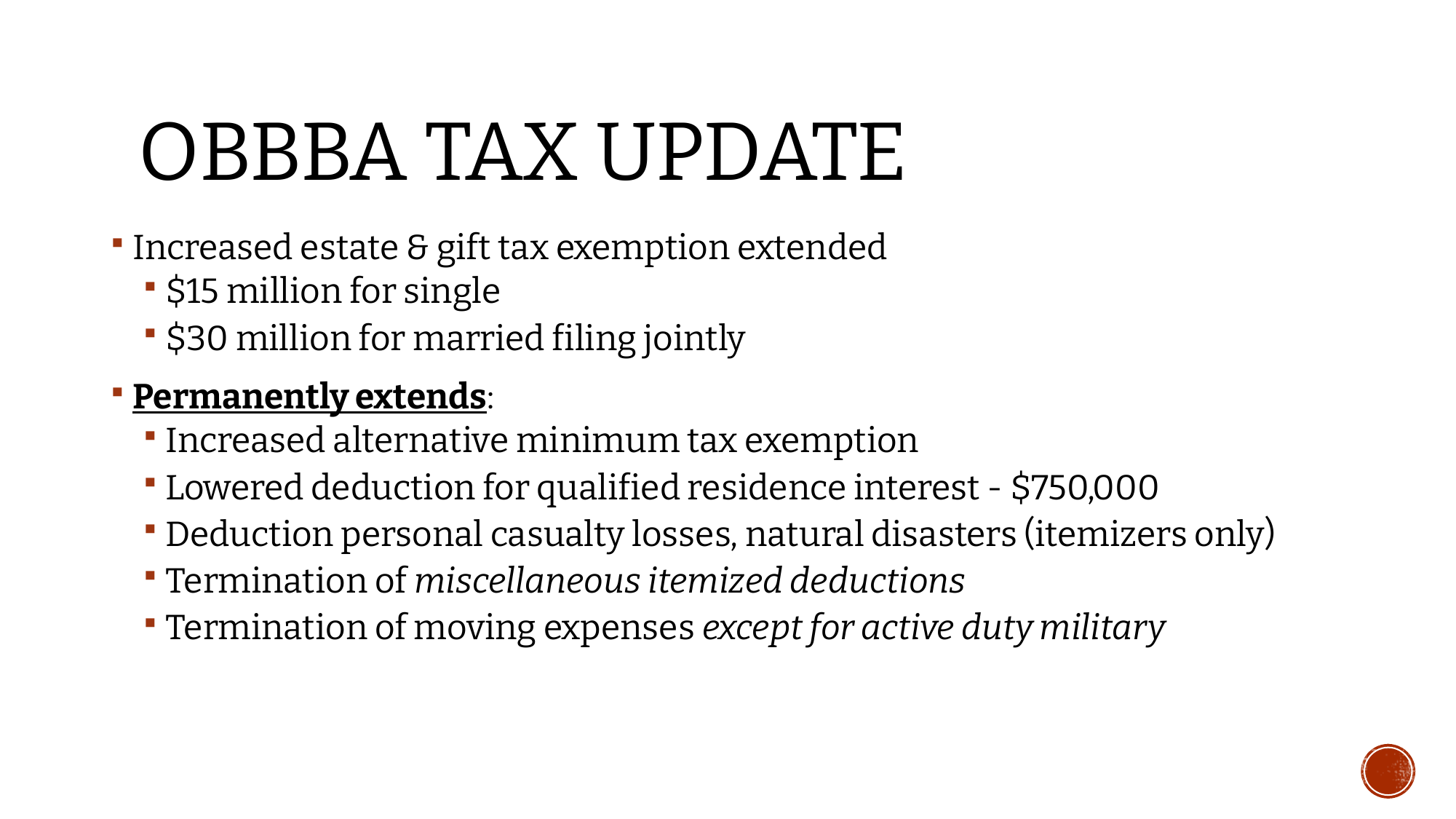

# OBBBA Tax Update
Increased estate & gift tax exemption extended
$15 million for single
$30 million for married filing jointly
Permanently extends:
Increased alternative minimum tax exemption
Lowered deduction for qualified residence interest - $750,000
Deduction personal casualty losses, natural disasters (itemizers only)
Termination of miscellaneous itemized deductions
Termination of moving expenses except for active duty military